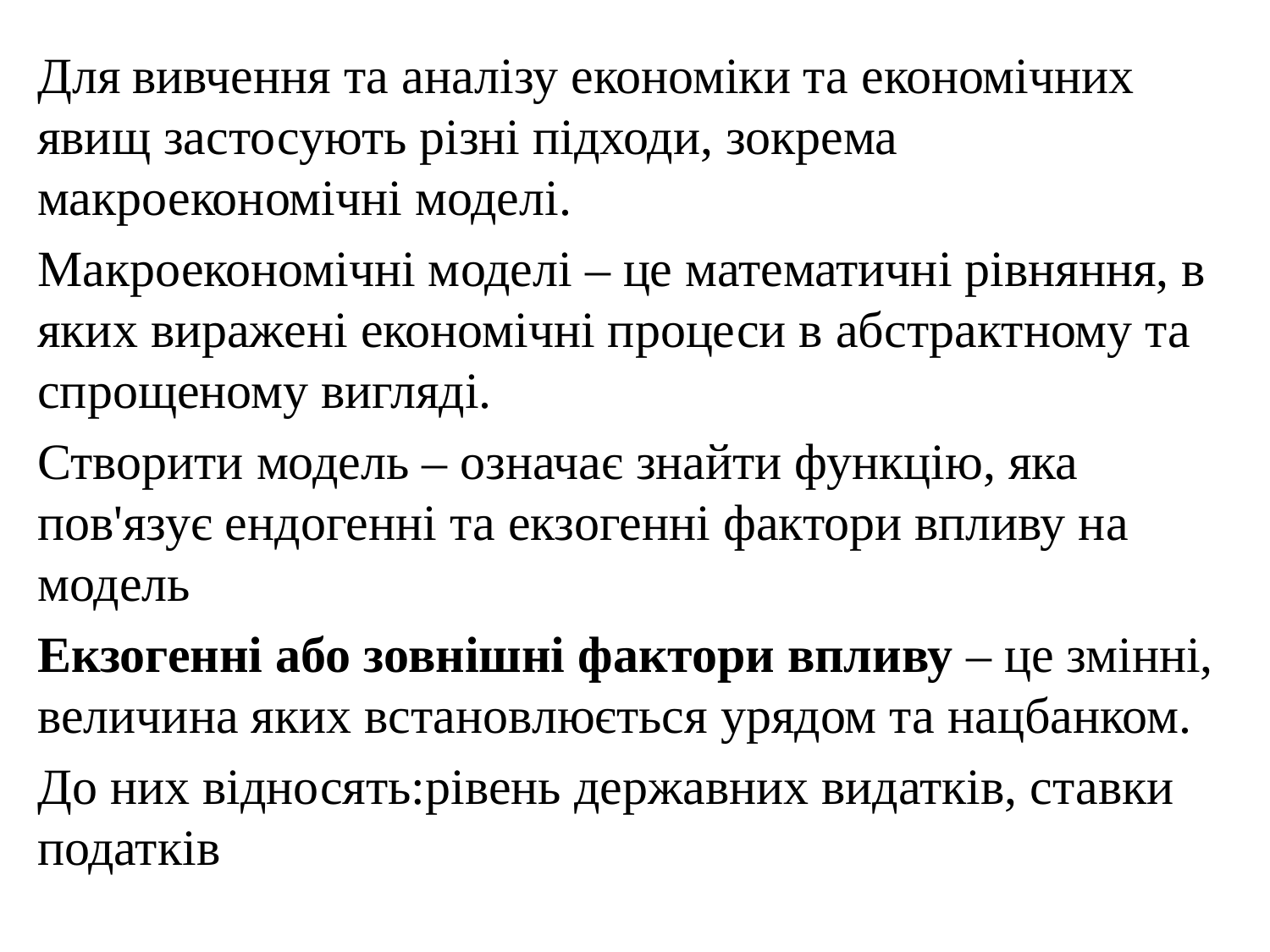

Для вивчення та аналізу економіки та економічних явищ застосують різні підходи, зокрема макроекономічні моделі.
Макроекономічні моделі – це математичні рівняння, в яких виражені економічні процеси в абстрактному та спрощеному вигляді.
Створити модель – означає знайти функцію, яка пов'язує ендогенні та екзогенні фактори впливу на модель
Екзогенні або зовнішні фактори впливу – це змінні,  величина яких встановлюється урядом та нацбанком.
До них відносять:рівень державних видатків, ставки податків